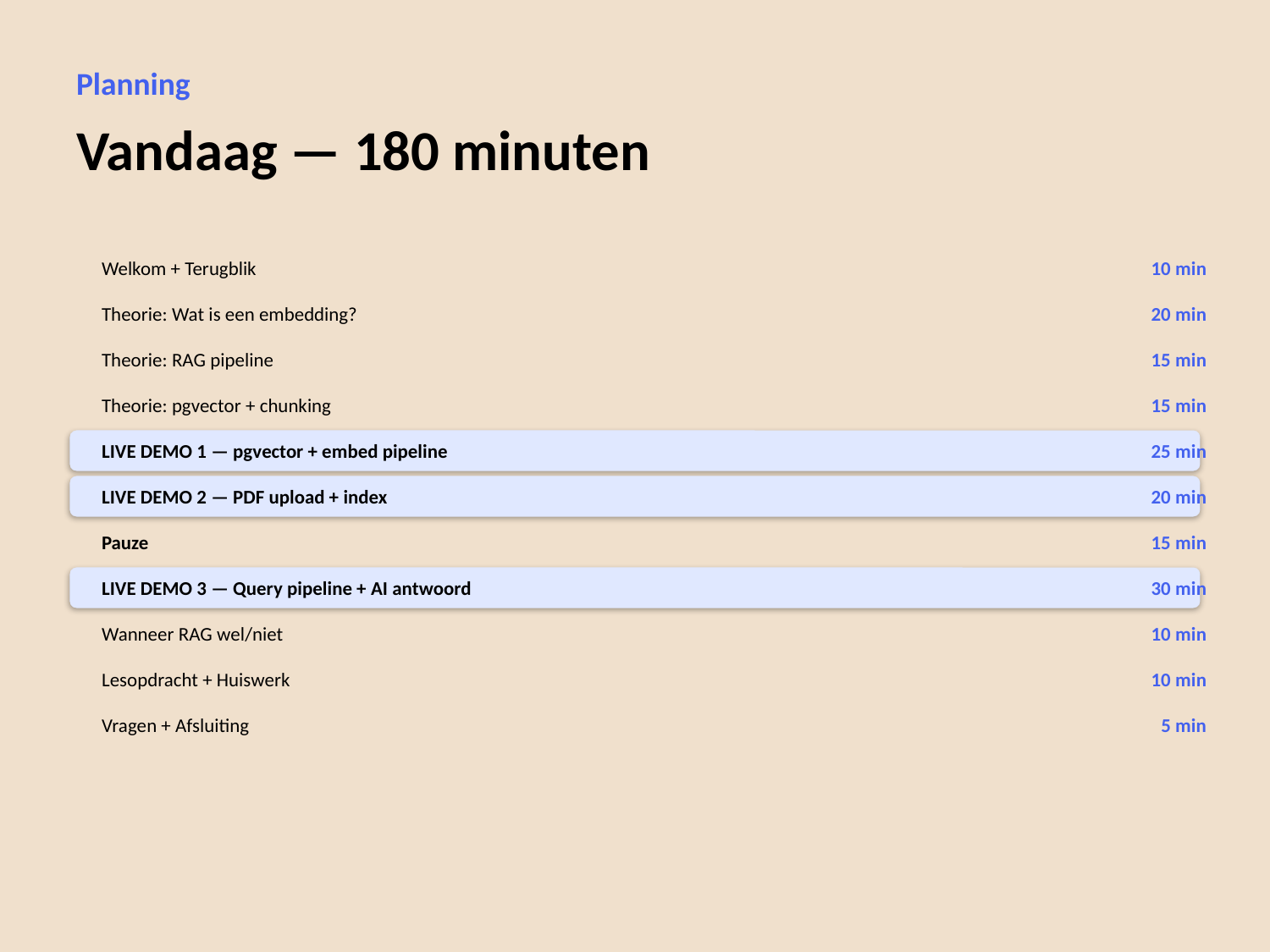

Planning
Vandaag — 180 minuten
Welkom + Terugblik
10 min
Theorie: Wat is een embedding?
20 min
Theorie: RAG pipeline
15 min
Theorie: pgvector + chunking
15 min

LIVE DEMO 1 — pgvector + embed pipeline
25 min

LIVE DEMO 2 — PDF upload + index
20 min
Pauze
15 min

LIVE DEMO 3 — Query pipeline + AI antwoord
30 min
Wanneer RAG wel/niet
10 min
Lesopdracht + Huiswerk
10 min
Vragen + Afsluiting
5 min